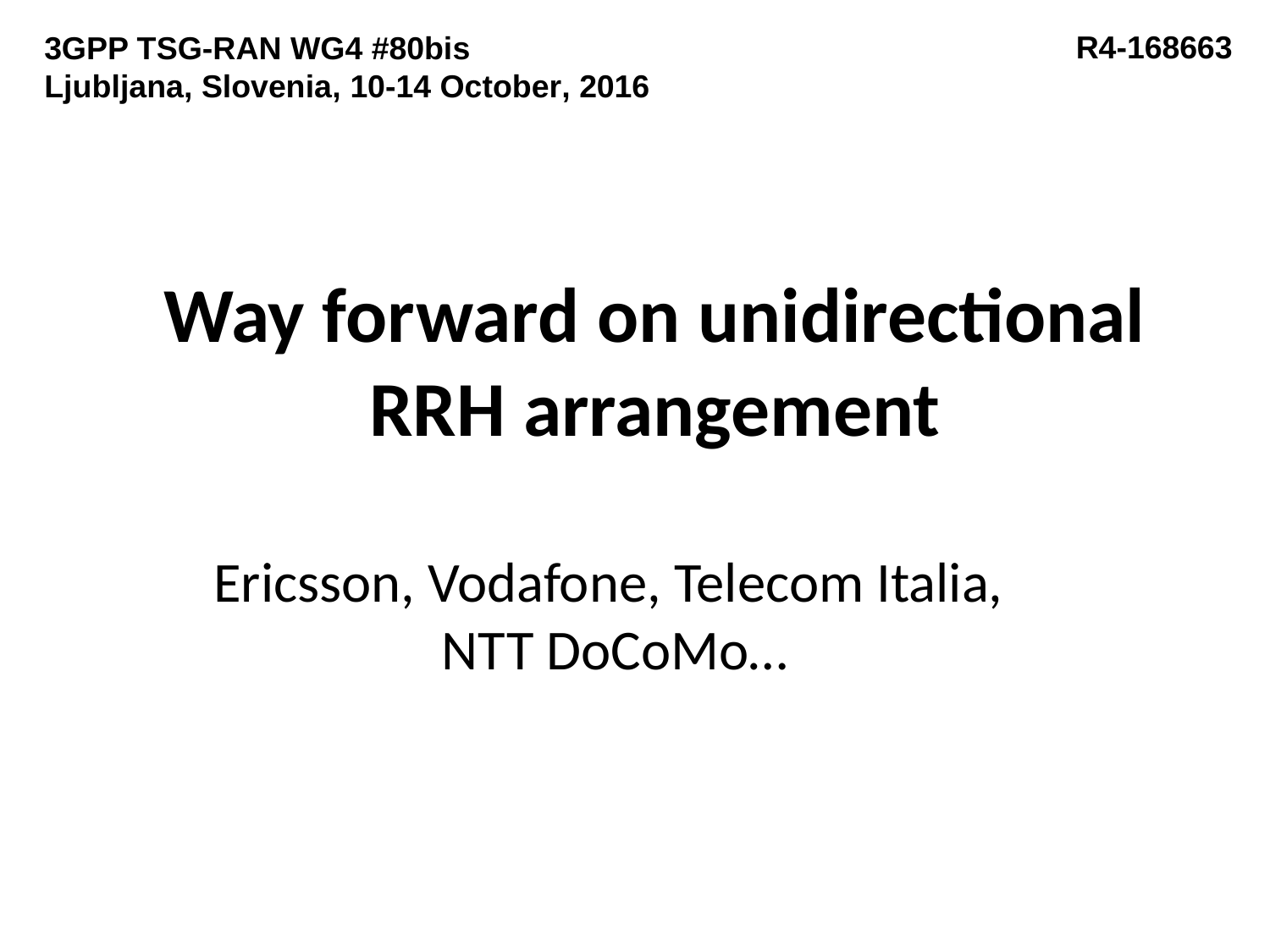

3GPP TSG-RAN WG4 #80bis
Ljubljana, Slovenia, 10-14 October, 2016
R4-168663
# Way forward on unidirectional RRH arrangement
Ericsson, Vodafone, Telecom Italia,
NTT DoCoMo…